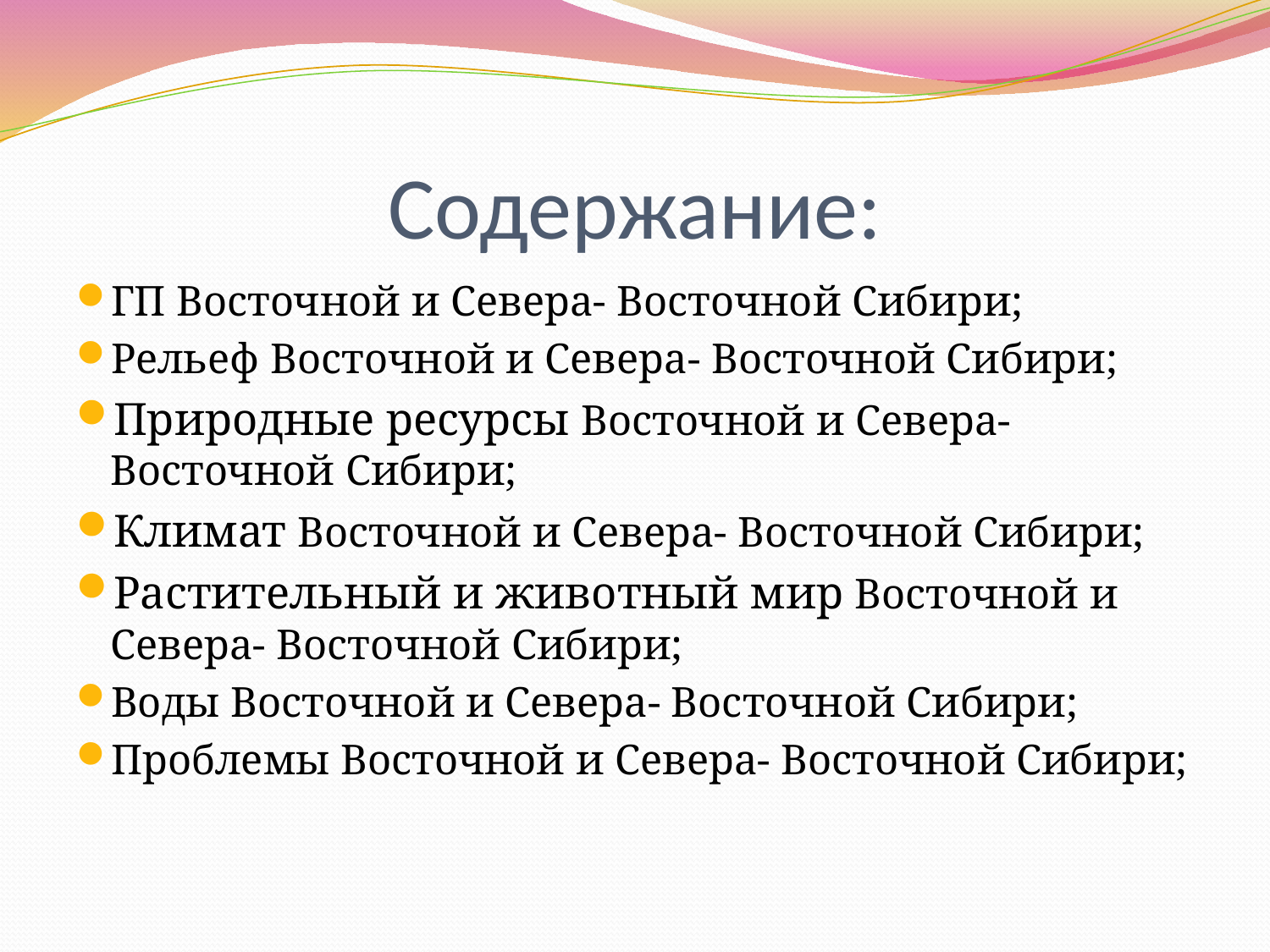

# Содержание:
ГП Восточной и Севера- Восточной Сибири;
Рельеф Восточной и Севера- Восточной Сибири;
Природные ресурсы Восточной и Севера- Восточной Сибири;
Климат Восточной и Севера- Восточной Сибири;
Растительный и животный мир Восточной и Севера- Восточной Сибири;
Воды Восточной и Севера- Восточной Сибири;
Проблемы Восточной и Севера- Восточной Сибири;